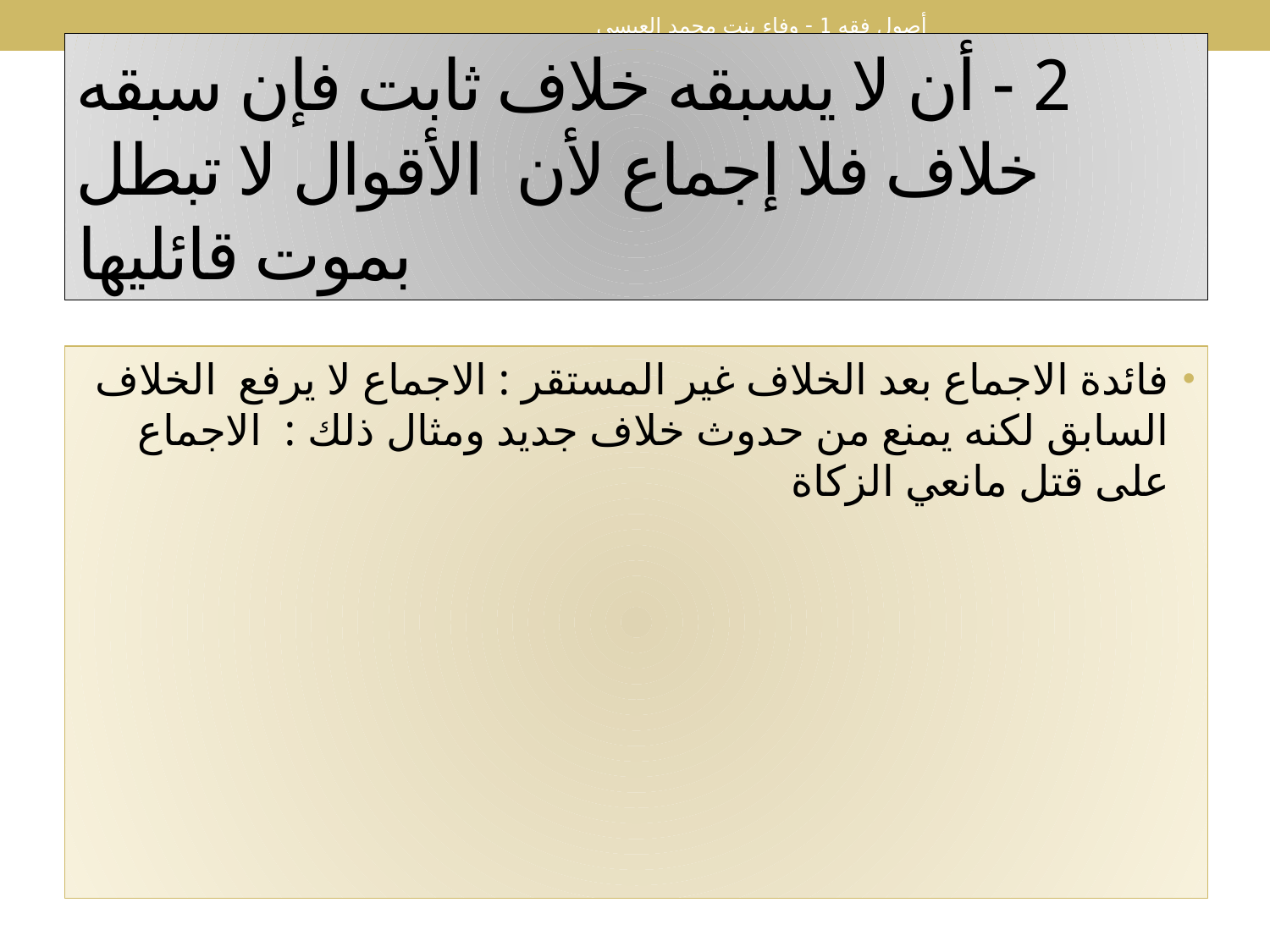

أصول فقه 1 - وفاء بنت محمد العيسى
# 2 - أن لا يسبقه خلاف ثابت فإن سبقه خلاف فلا إجماع لأن  الأقوال لا تبطل بموت قائليها
فائدة الاجماع بعد الخلاف غير المستقر : الاجماع لا يرفع  الخلاف السابق لكنه يمنع من حدوث خلاف جديد ومثال ذلك :  الاجماع على قتل مانعي الزكاة